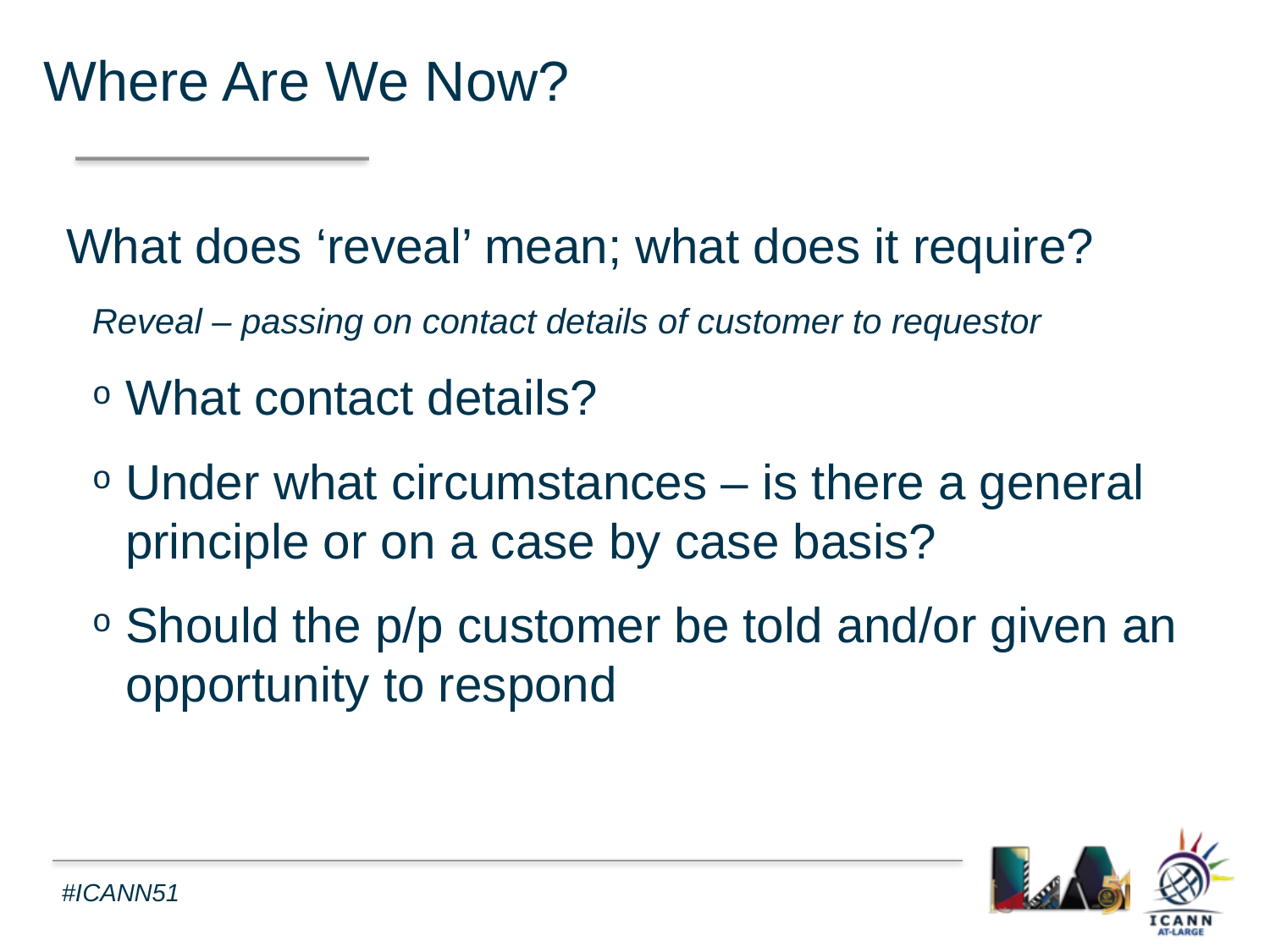

Where Are We Now?
What does ‘reveal’ mean; what does it require?
Reveal – passing on contact details of customer to requestor
What contact details?
Under what circumstances – is there a general principle or on a case by case basis?
Should the p/p customer be told and/or given an opportunity to respond